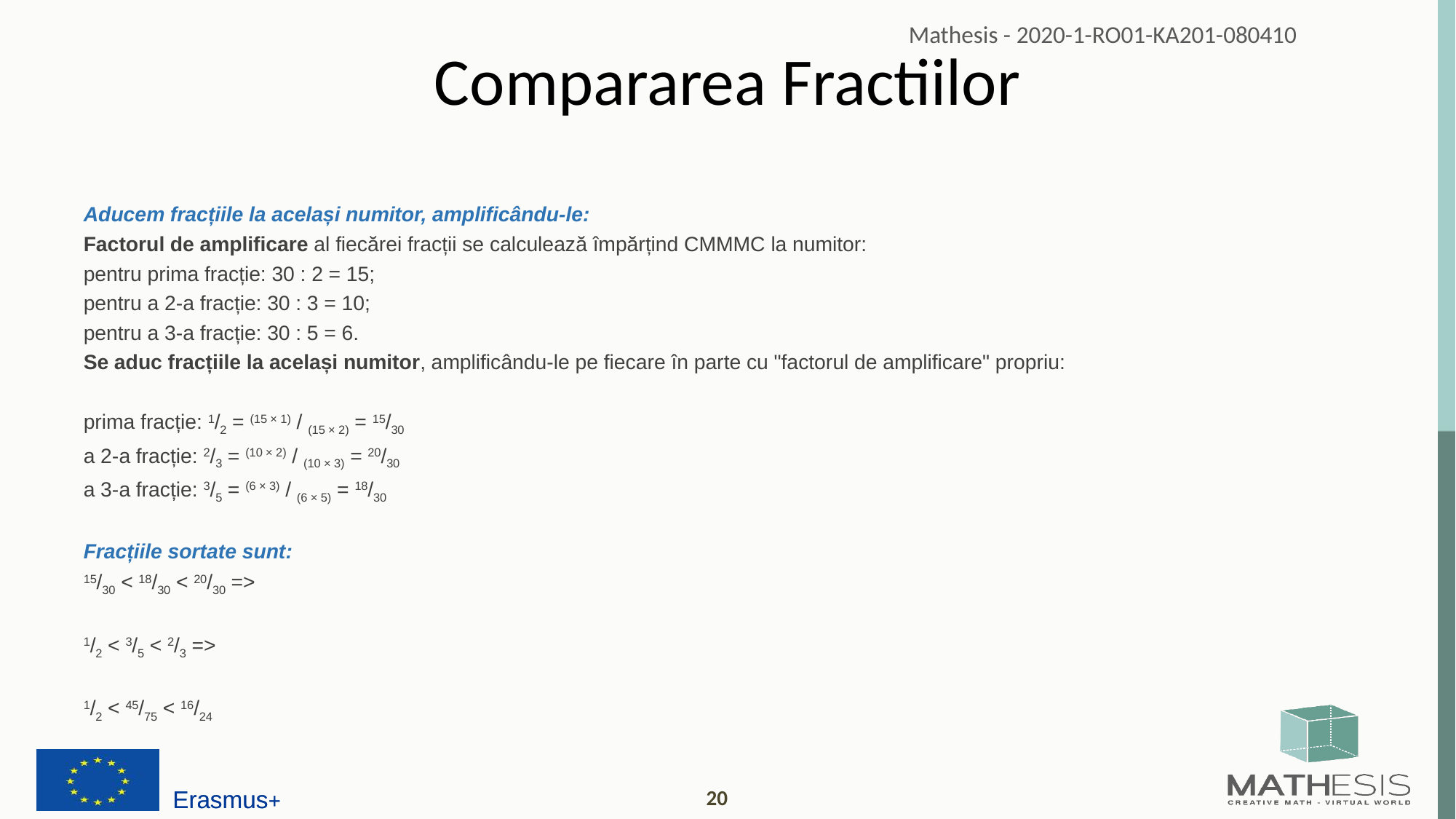

# Compararea Fractiilor
Aducem fracțiile la același numitor, amplificându-le:
Factorul de amplificare al fiecărei fracții se calculează împărțind CMMMC la numitor:
pentru prima fracție: 30 : 2 = 15;
pentru a 2-a fracție: 30 : 3 = 10;
pentru a 3-a fracție: 30 : 5 = 6.
Se aduc fracțiile la același numitor, amplificându-le pe fiecare în parte cu "factorul de amplificare" propriu:

prima fracție: 1/2 = (15 × 1) / (15 × 2) = 15/30
a 2-a fracție: 2/3 = (10 × 2) / (10 × 3) = 20/30
a 3-a fracție: 3/5 = (6 × 3) / (6 × 5) = 18/30

Fracțiile sortate sunt:
15/30 < 18/30 < 20/30 =>

1/2 < 3/5 < 2/3 =>

1/2 < 45/75 < 16/24